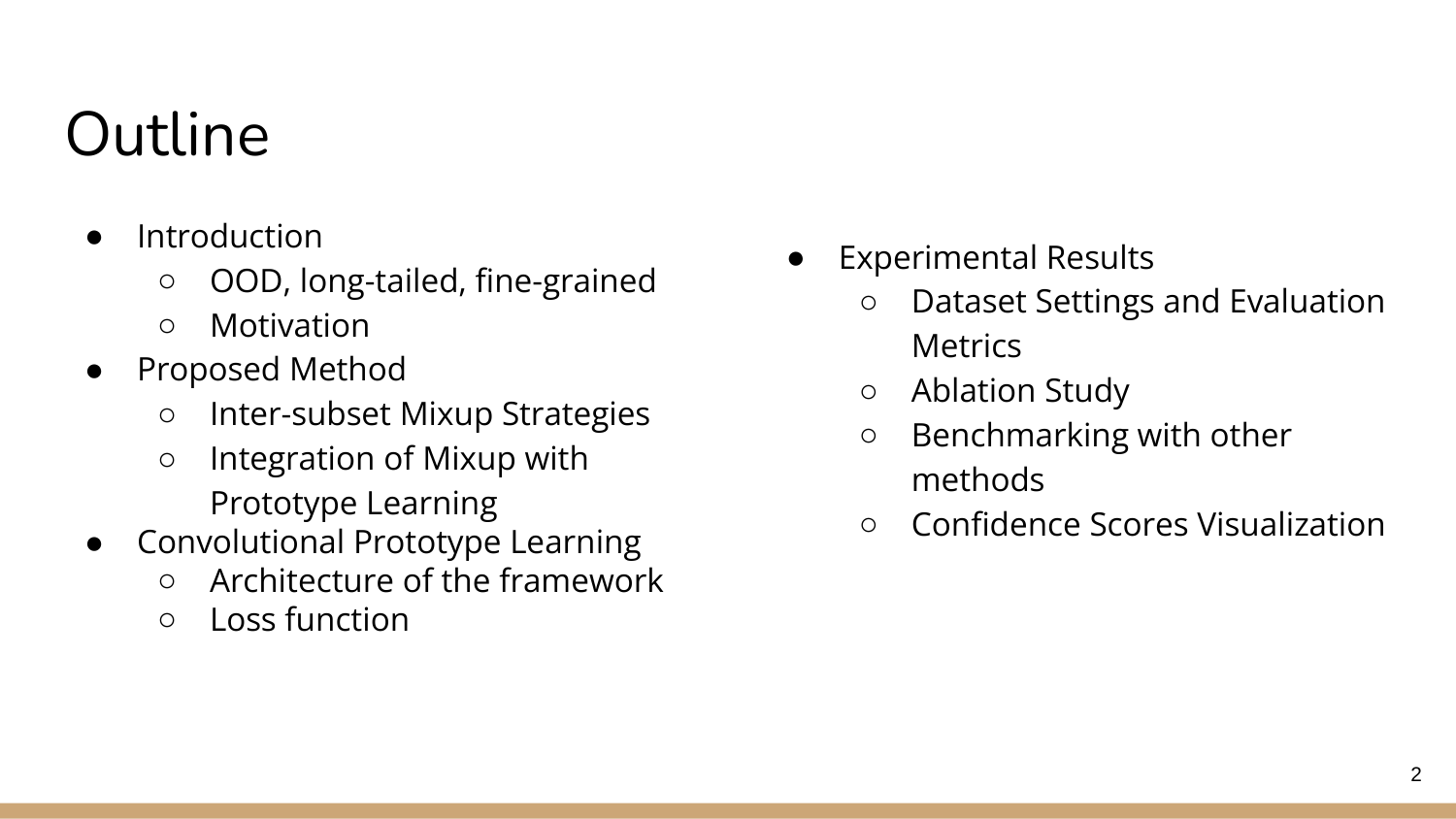

# Outline
Introduction
OOD, long-tailed, fine-grained
Motivation
Proposed Method
Inter-subset Mixup Strategies
Integration of Mixup with Prototype Learning
Convolutional Prototype Learning
Architecture of the framework
Loss function

Experimental Results
Dataset Settings and Evaluation Metrics
Ablation Study
Benchmarking with other methods
Confidence Scores Visualization
2